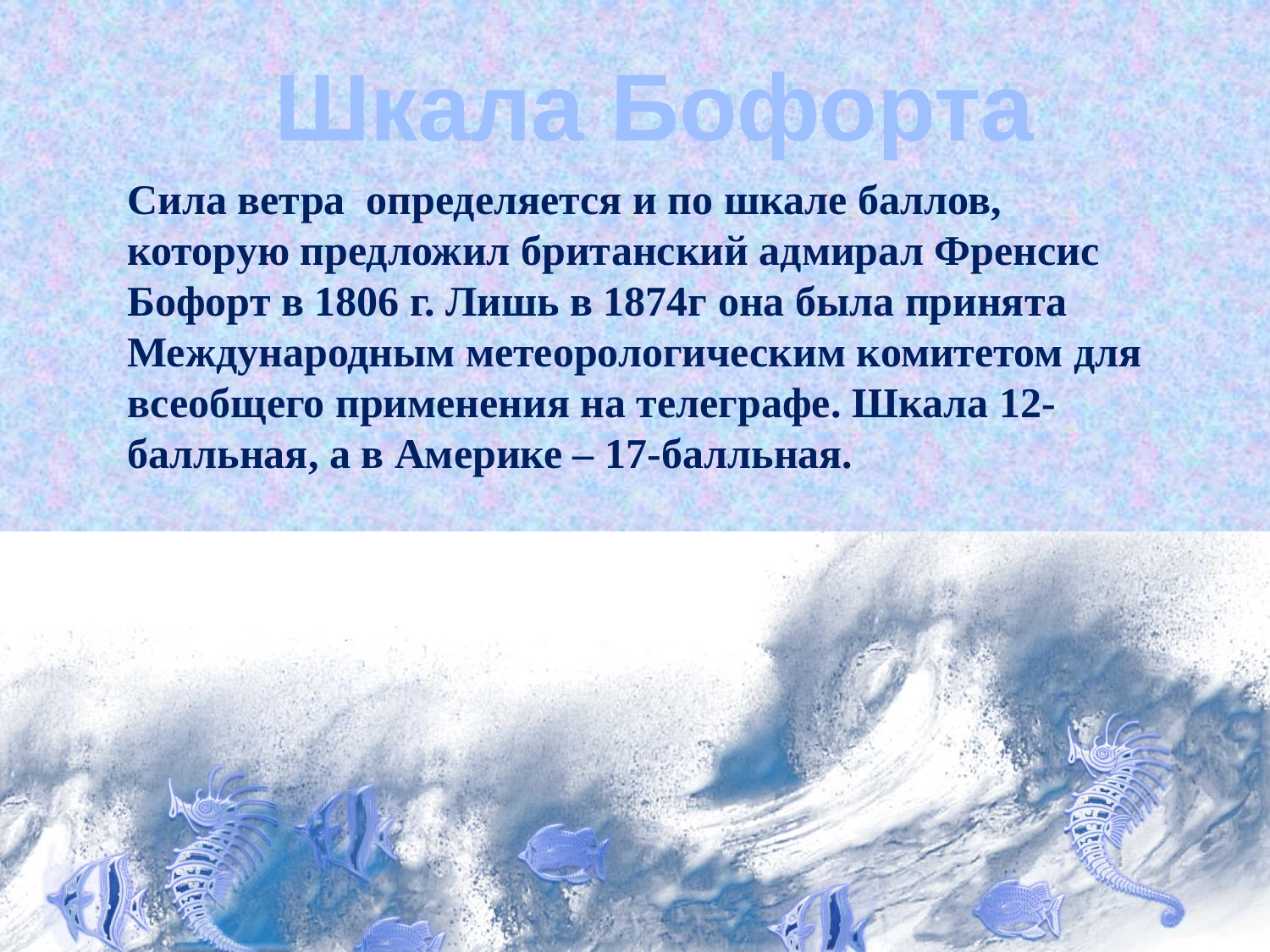

Шкала Бофорта
Сила ветра  определяется и по шкале баллов, которую предложил британский адмирал Френсис Бофорт в 1806 г. Лишь в 1874г она была принята Международным метеорологическим комитетом для всеобщего применения на телеграфе. Шкала 12-балльная, а в Америке – 17-балльная.